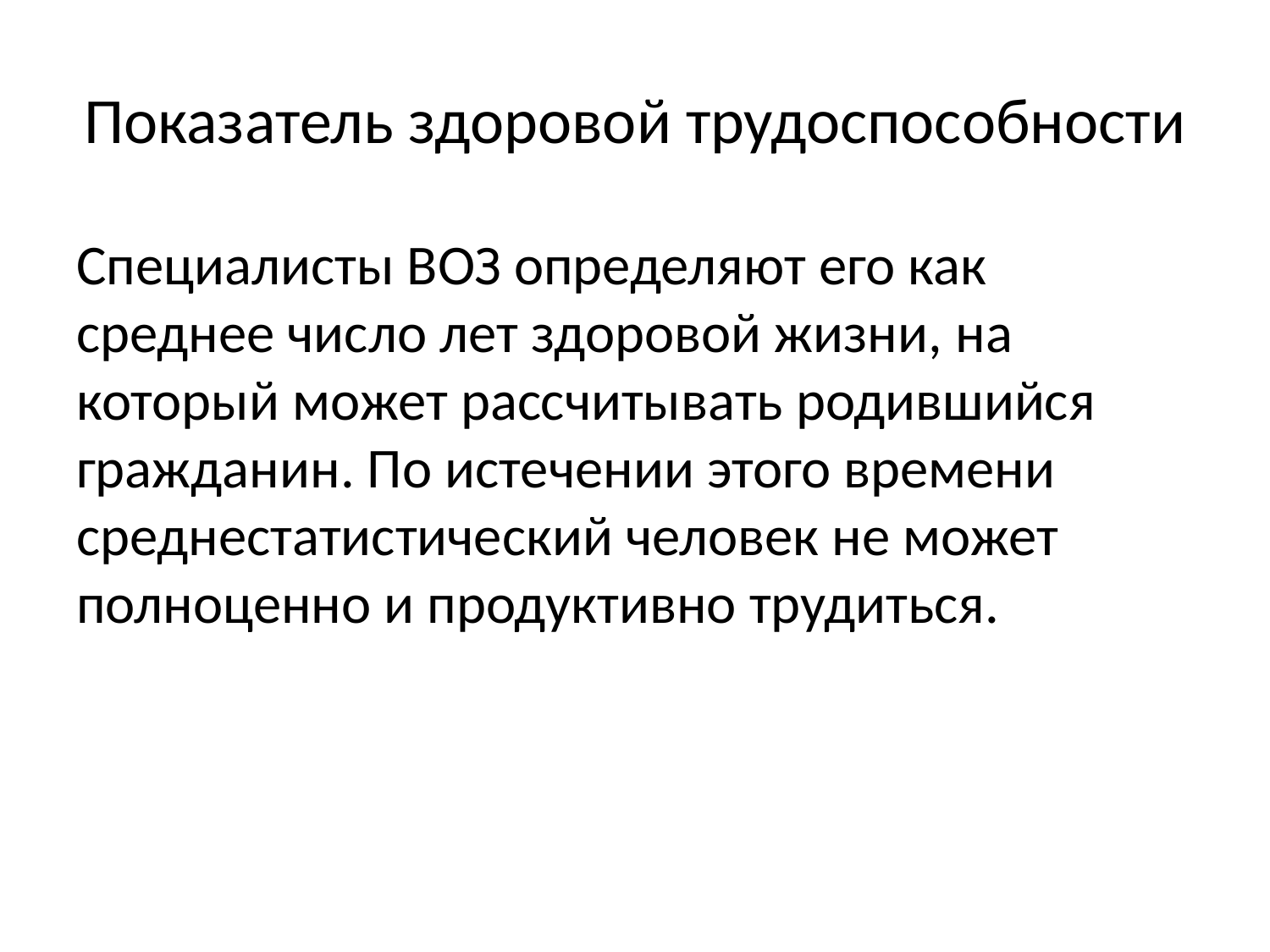

# Показатель здоровой трудоспособности
Специалисты ВОЗ определяют его как среднее число лет здоровой жизни, на который может рассчитывать родившийся гражданин. По истечении этого времени среднестатистический человек не может полноценно и продуктивно трудиться.